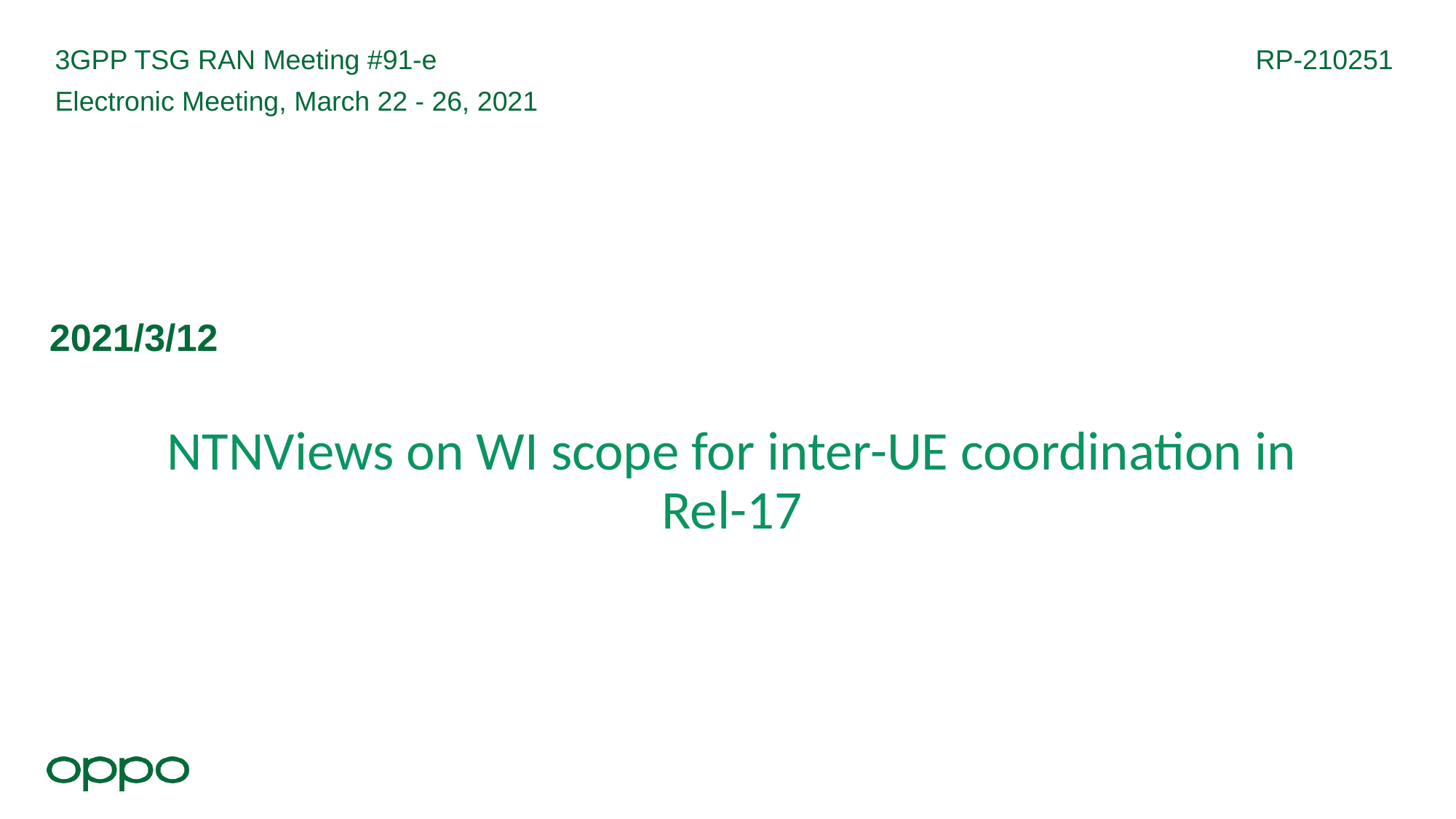

3GPP TSG RAN Meeting #91-e								RP-210251
Electronic Meeting, March 22 - 26, 2021
# NTNViews on WI scope for inter-UE coordination in Rel-17